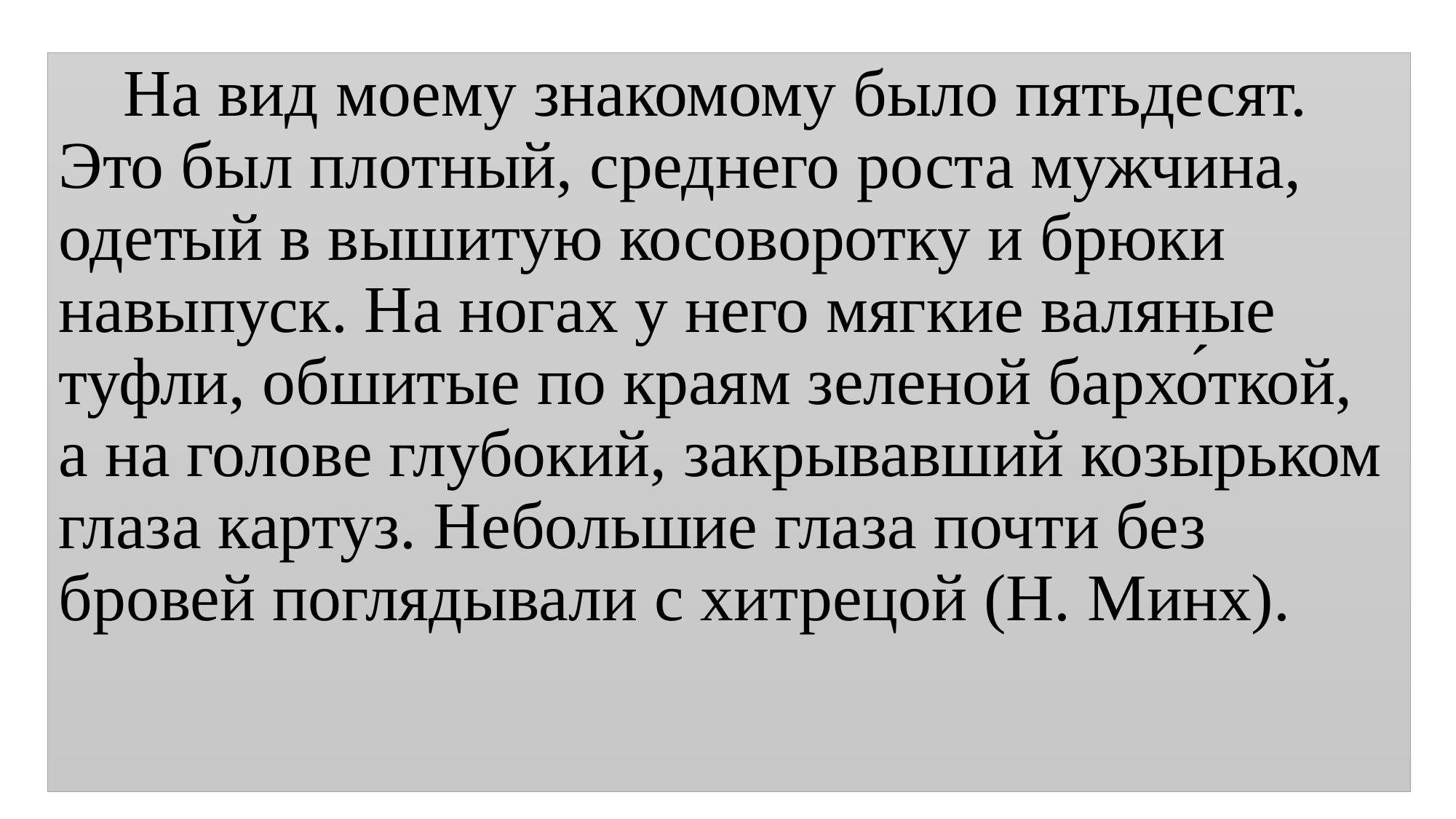

На вид моему знакомому было пятьдесят. Это был плотный, среднего роста мужчина, одетый в вышитую косоворотку и брюки навыпуск. На ногах у него мягкие валяные туфли, обшитые по краям зеленой бархо́ткой, а на голове глубокий, закрывавший козырьком глаза картуз. Небольшие глаза почти без бровей поглядывали с хитрецой (Н. Минх).